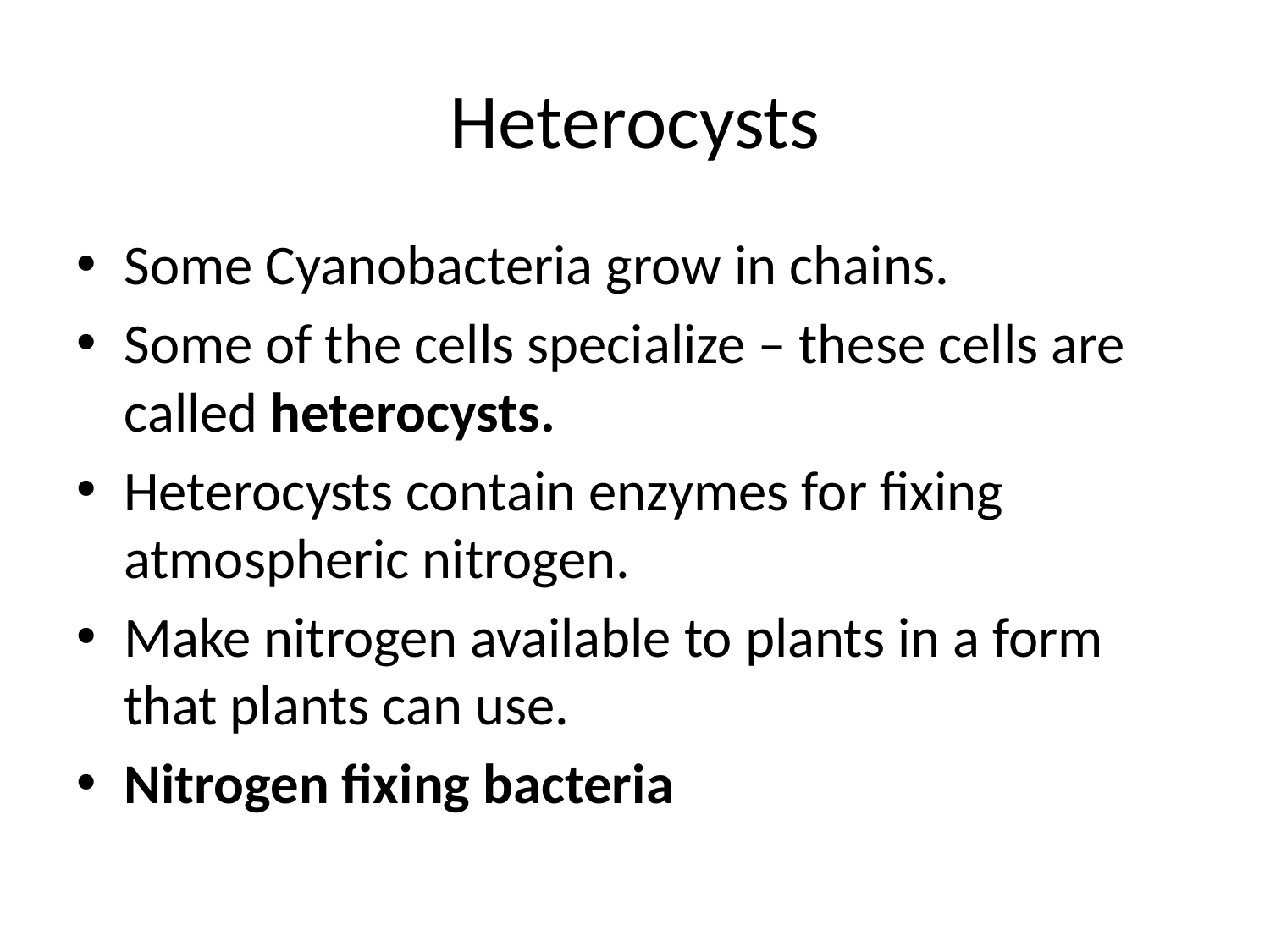

# Heterocysts
Some Cyanobacteria grow in chains.
Some of the cells specialize – these cells are called heterocysts.
Heterocysts contain enzymes for fixing atmospheric nitrogen.
Make nitrogen available to plants in a form that plants can use.
Nitrogen fixing bacteria